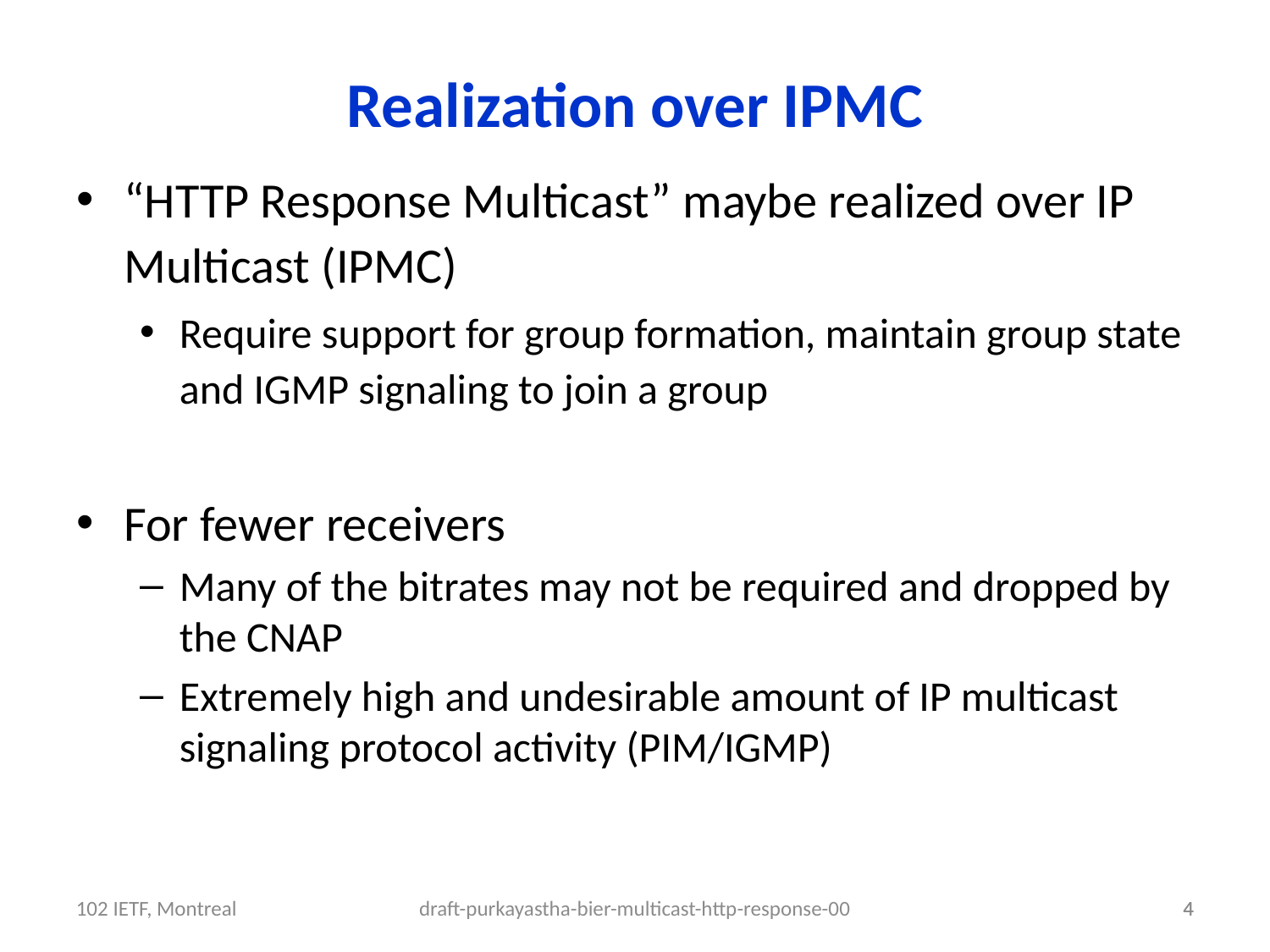

Realization over IPMC
“HTTP Response Multicast” maybe realized over IP Multicast (IPMC)
Require support for group formation, maintain group state and IGMP signaling to join a group

For fewer receivers
Many of the bitrates may not be required and dropped by the CNAP
Extremely high and undesirable amount of IP multicast signaling protocol activity (PIM/IGMP)

102 IETF, Montreal
draft-purkayastha-bier-multicast-http-response-00
4
4